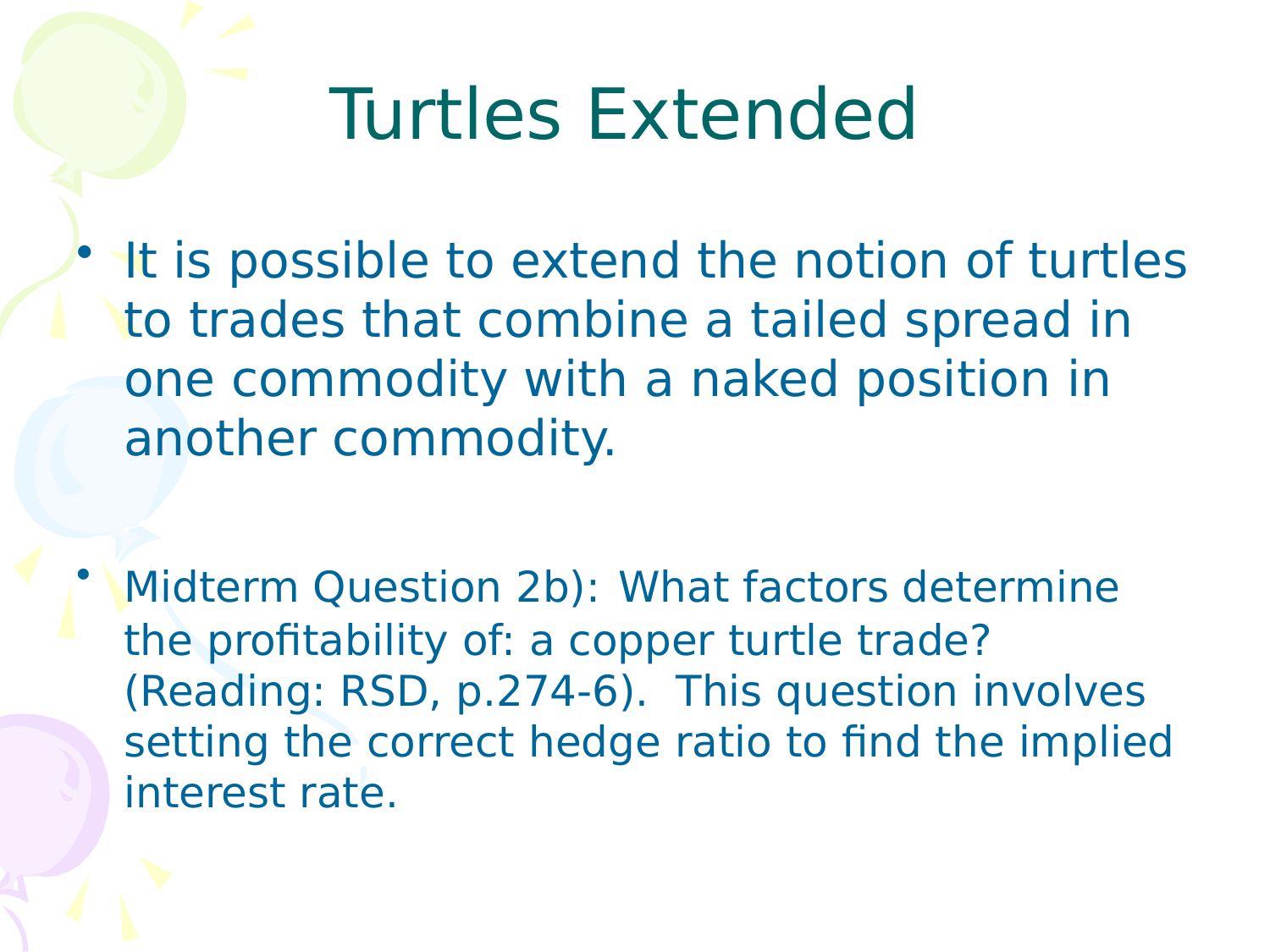

# Turtles Extended
It is possible to extend the notion of turtles to trades that combine a tailed spread in one commodity with a naked position in another commodity.

Midterm Question 2b): What factors determine the profitability of: a copper turtle trade? (Reading: RSD, p.274-6).  This question involves setting the correct hedge ratio to find the implied interest rate.